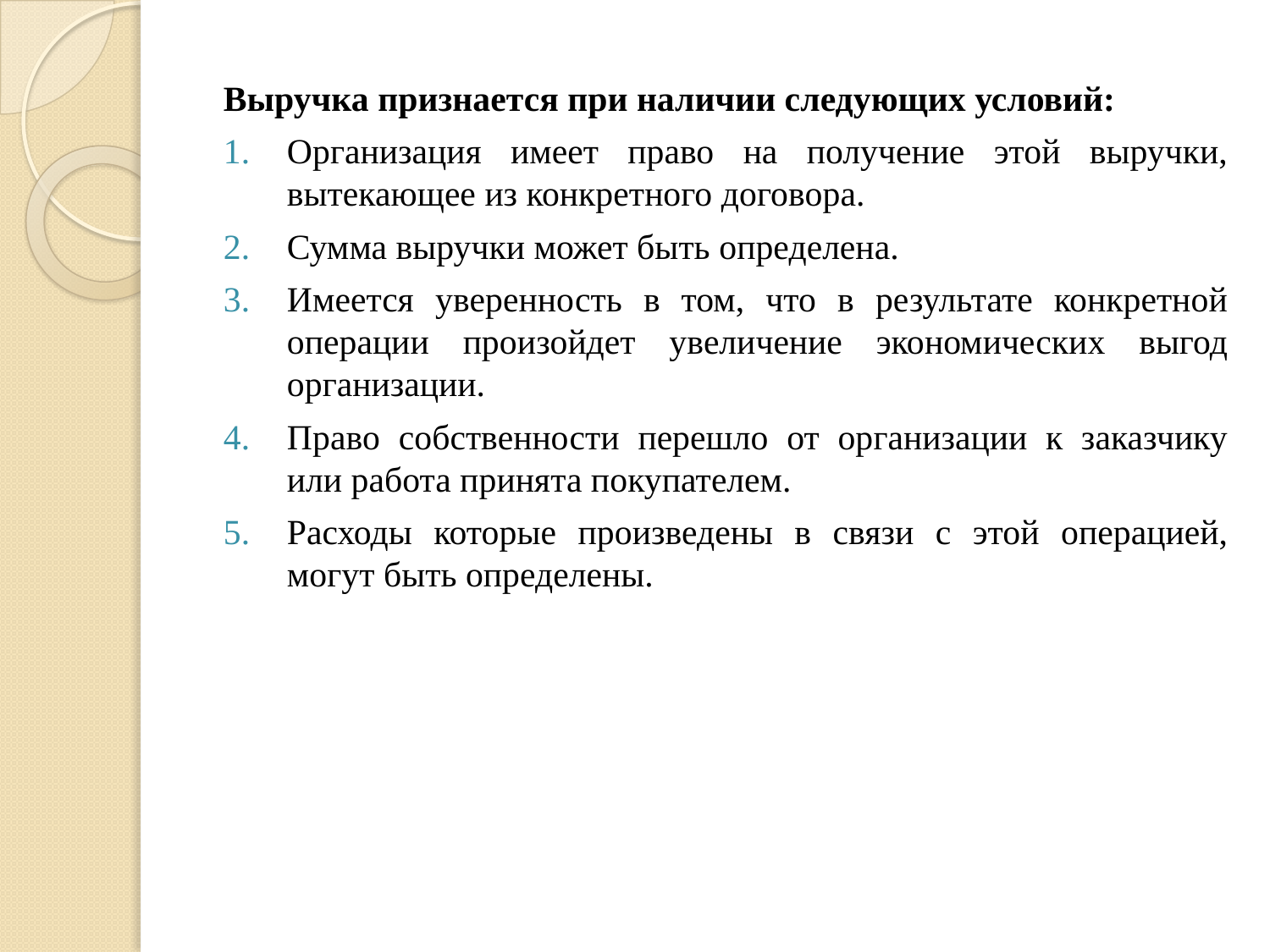

Выручка признается при наличии следующих условий:
Организация имеет право на получение этой выручки, вытекающее из конкретного договора.
Сумма выручки может быть определена.
Имеется уверенность в том, что в результате конкретной операции произойдет увеличение экономических выгод организации.
Право собственности перешло от организации к заказчику или работа принята покупателем.
Расходы которые произведены в связи с этой операцией, могут быть определены.